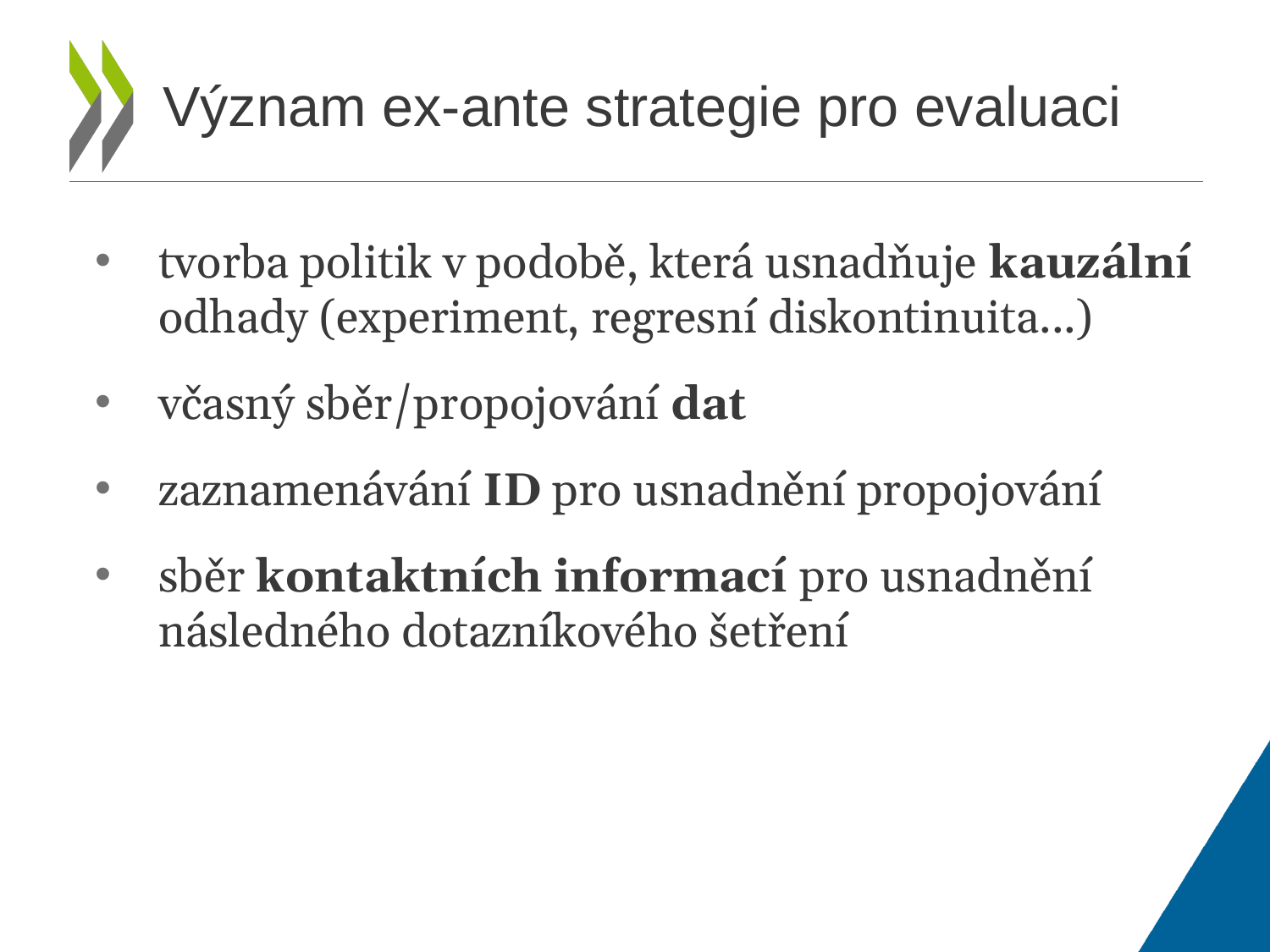

# Význam ex-ante strategie pro evaluaci
tvorba politik v podobě, která usnadňuje kauzální odhady (experiment, regresní diskontinuita...)
včasný sběr/propojování dat
zaznamenávání ID pro usnadnění propojování
sběr kontaktních informací pro usnadnění následného dotazníkového šetření